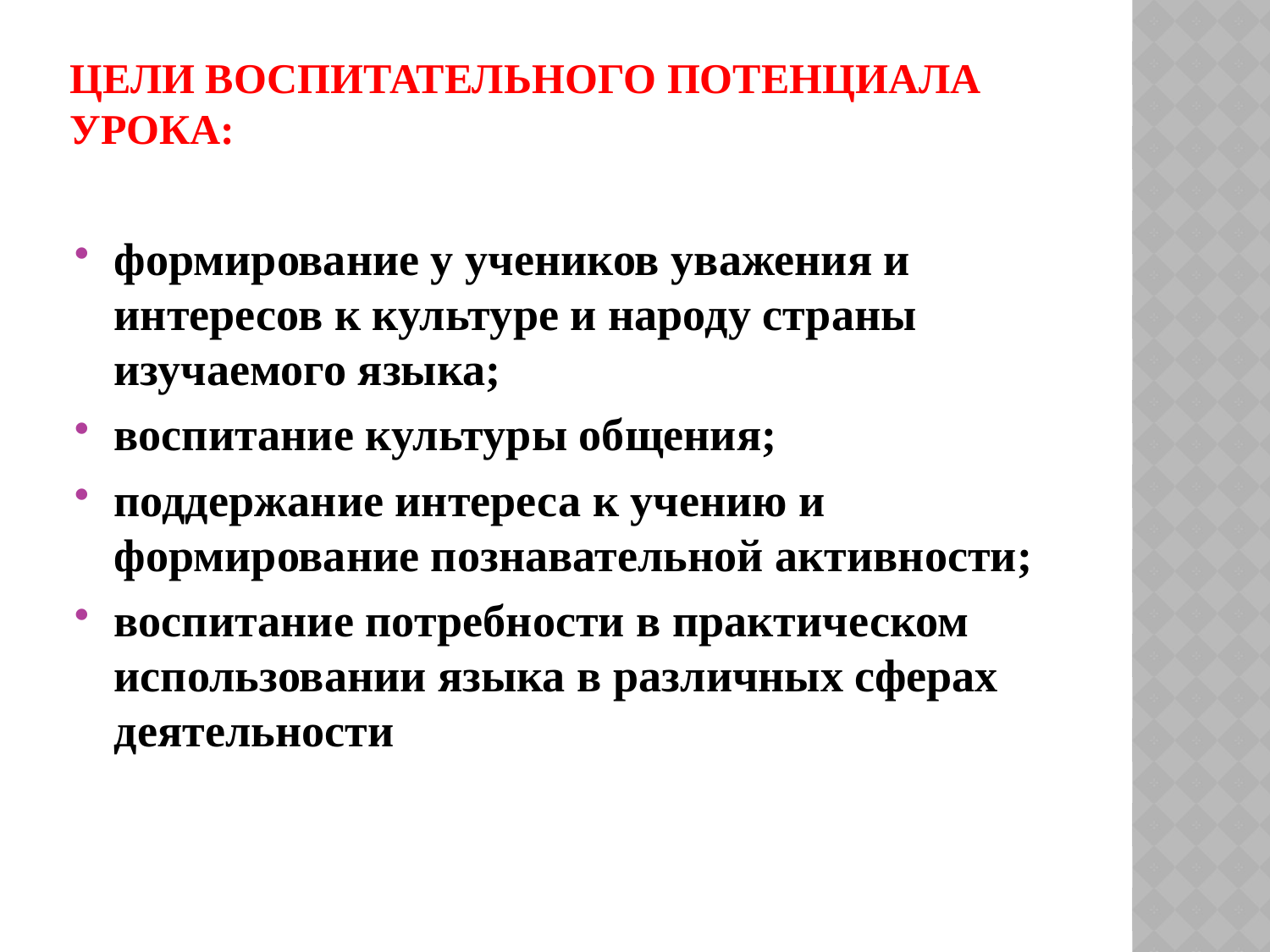

# Цели воспитательного потенциала урока:
формирование у учеников уважения и интересов к культуре и народу страны изучаемого языка;
воспитание культуры общения;
поддержание интереса к учению и формирование познавательной активности;
воспитание потребности в практическом использовании языка в различных сферах деятельности